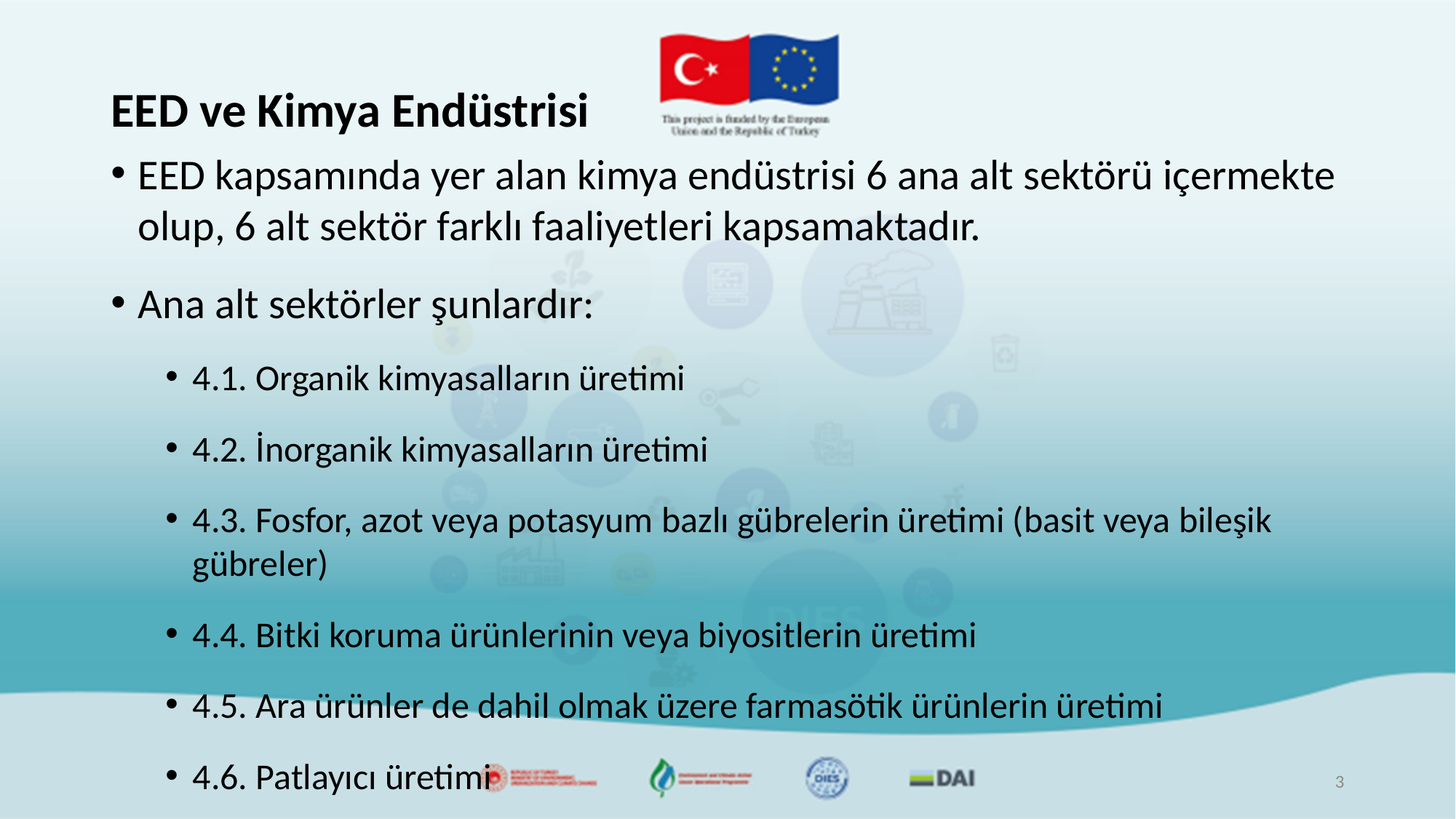

# EED ve Kimya Endüstrisi
EED kapsamında yer alan kimya endüstrisi 6 ana alt sektörü içermekte olup, 6 alt sektör farklı faaliyetleri kapsamaktadır.
Ana alt sektörler şunlardır:
4.1. Organik kimyasalların üretimi
4.2. İnorganik kimyasalların üretimi
4.3. Fosfor, azot veya potasyum bazlı gübrelerin üretimi (basit veya bileşik gübreler)
4.4. Bitki koruma ürünlerinin veya biyositlerin üretimi
4.5. Ara ürünler de dahil olmak üzere farmasötik ürünlerin üretimi
4.6. Patlayıcı üretimi
3